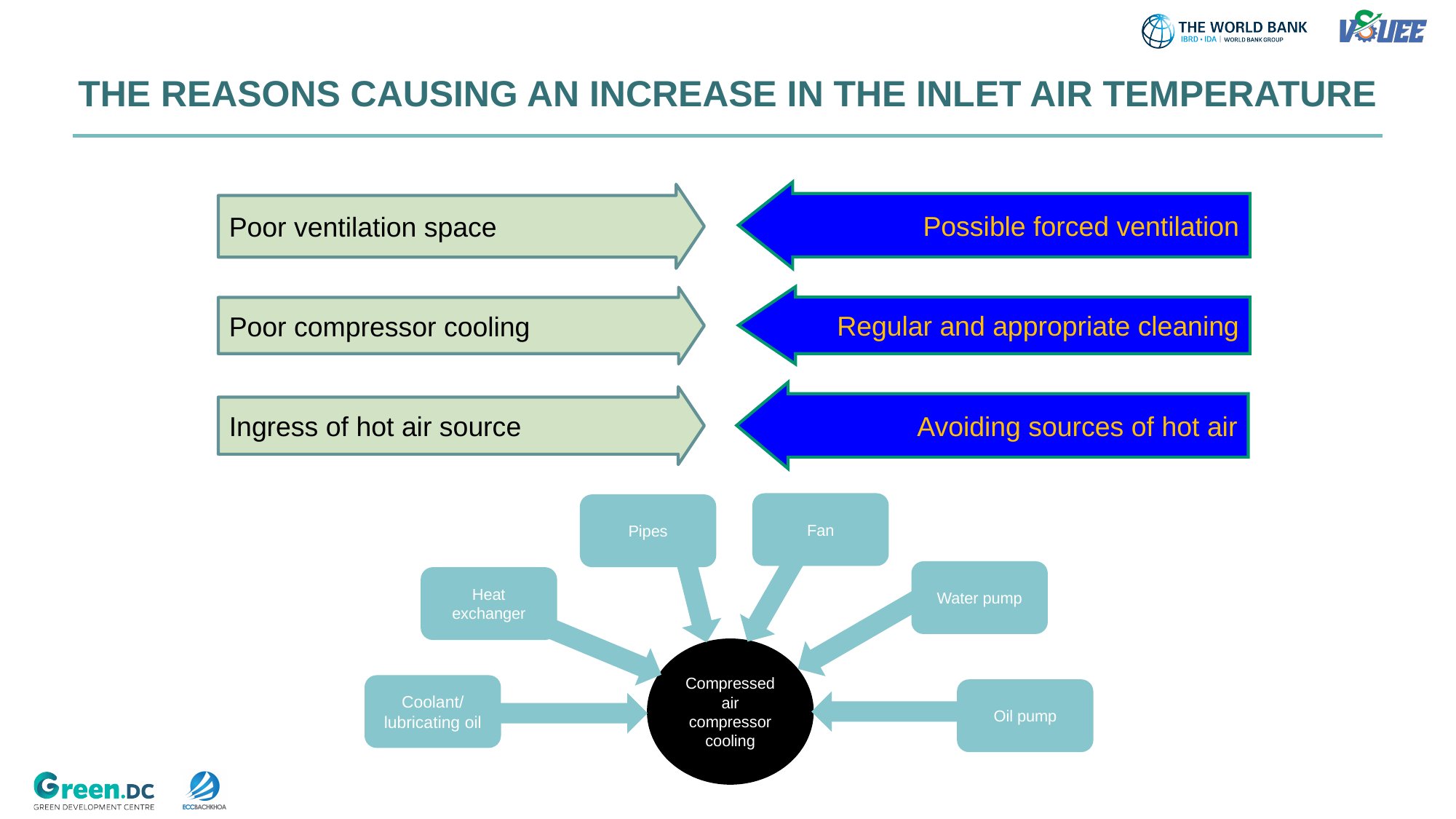

THE REASONS CAUSING AN INCREASE IN THE INLET AIR TEMPERATURE
Possible forced ventilation
Poor ventilation space
Regular and appropriate cleaning
Poor compressor cooling
Avoiding sources of hot air
Ingress of hot air source
Fan
Pipes
Water pump
Heat exchanger

Compressed air compressor cooling
Coolant/
lubricating oil
Oil pump

28